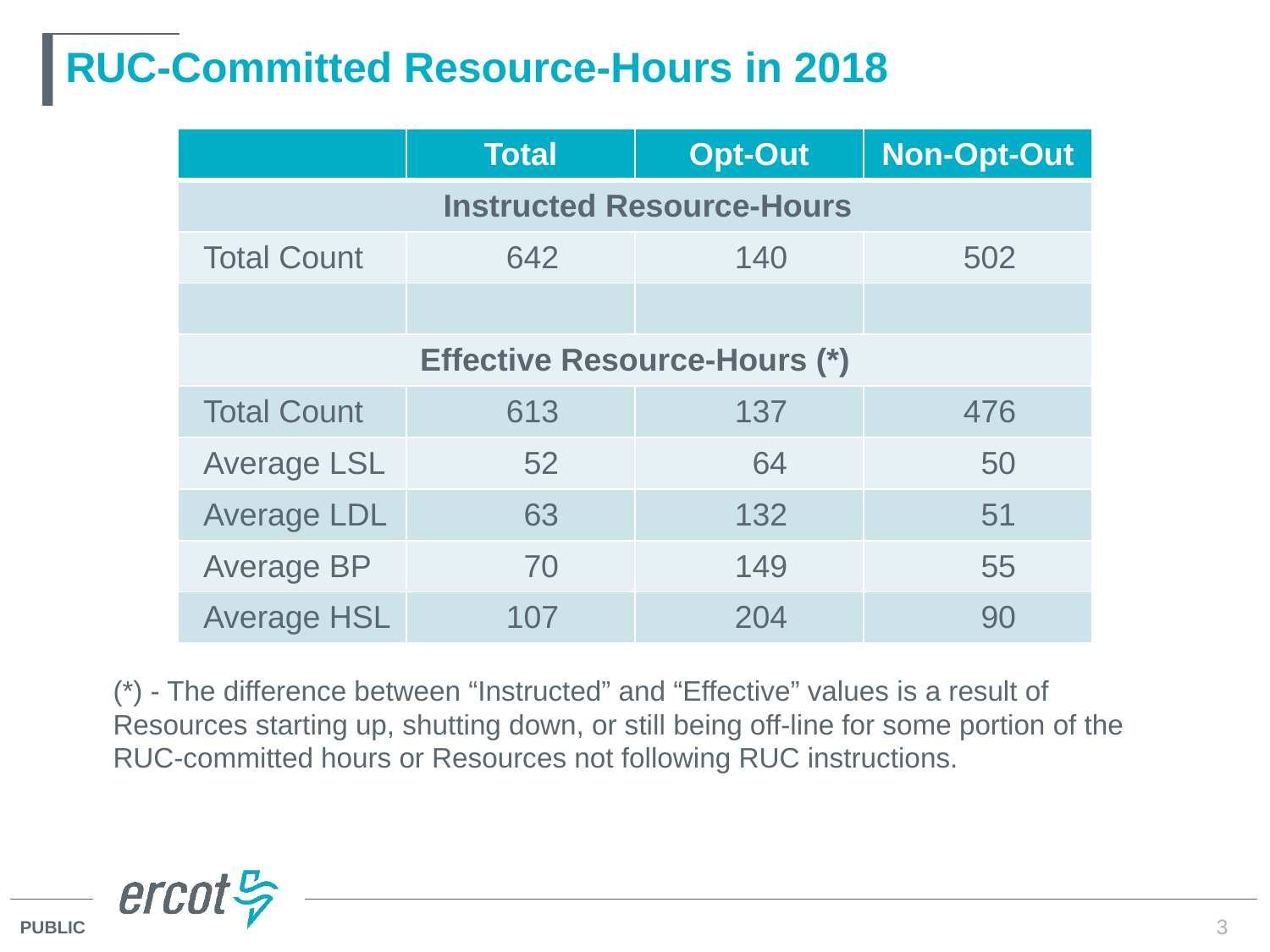

# RUC-Committed Resource-Hours in 2018
|  | Total | Opt-Out | Non-Opt-Out |
| --- | --- | --- | --- |
| Instructed Resource-Hours |  |  |  |
| Total Count | 642 | 140 | 502 |
|  |  |  |  |
| Effective Resource-Hours (\*) |  |  |  |
| Total Count | 613 | 137 | 476 |
| Average LSL | 52 | 64 | 50 |
| Average LDL | 63 | 132 | 51 |
| Average BP | 70 | 149 | 55 |
| Average HSL | 107 | 204 | 90 |
(*) - The difference between “Instructed” and “Effective” values is a result of Resources starting up, shutting down, or still being off-line for some portion of the RUC-committed hours or Resources not following RUC instructions.
3